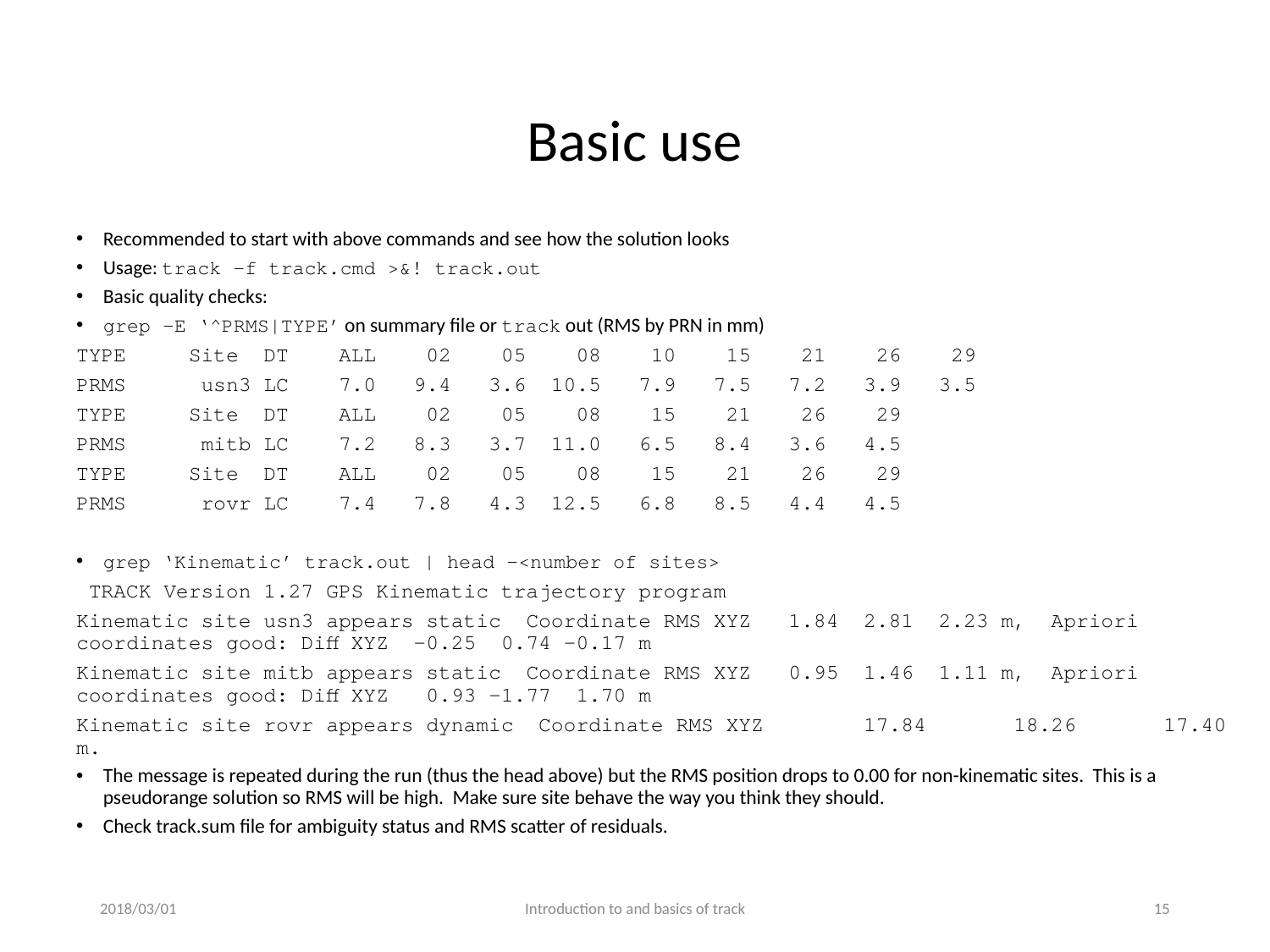

# Basic use
Recommended to start with above commands and see how the solution looks
Usage: track -f track.cmd >&! track.out
Basic quality checks:
grep –E ‘^PRMS|TYPE’ on summary file or track out (RMS by PRN in mm)
TYPE     Site  DT    ALL    02    05    08    10    15    21    26    29
PRMS      usn3 LC    7.0   9.4   3.6  10.5   7.9   7.5   7.2   3.9   3.5
TYPE     Site  DT    ALL    02    05    08    15    21    26    29
PRMS      mitb LC    7.2   8.3   3.7  11.0   6.5   8.4   3.6   4.5
TYPE     Site  DT    ALL    02    05    08    15    21    26    29
PRMS      rovr LC    7.4   7.8   4.3  12.5   6.8   8.5   4.4   4.5

grep ‘Kinematic’ track.out | head -<number of sites>
 TRACK Version 1.27 GPS Kinematic trajectory program
Kinematic site usn3 appears static  Coordinate RMS XYZ   1.84  2.81  2.23 m,  Apriori coordinates good: Diff XYZ  -0.25  0.74 -0.17 m
Kinematic site mitb appears static  Coordinate RMS XYZ   0.95  1.46  1.11 m,  Apriori coordinates good: Diff XYZ   0.93 -1.77  1.70 m
Kinematic site rovr appears dynamic  Coordinate RMS XYZ        17.84       18.26       17.40 m.
The message is repeated during the run (thus the head above) but the RMS position drops to 0.00 for non-kinematic sites.  This is a pseudorange solution so RMS will be high.  Make sure site behave the way you think they should.
Check track.sum file for ambiguity status and RMS scatter of residuals.
2018/03/01
Introduction to and basics of track
15